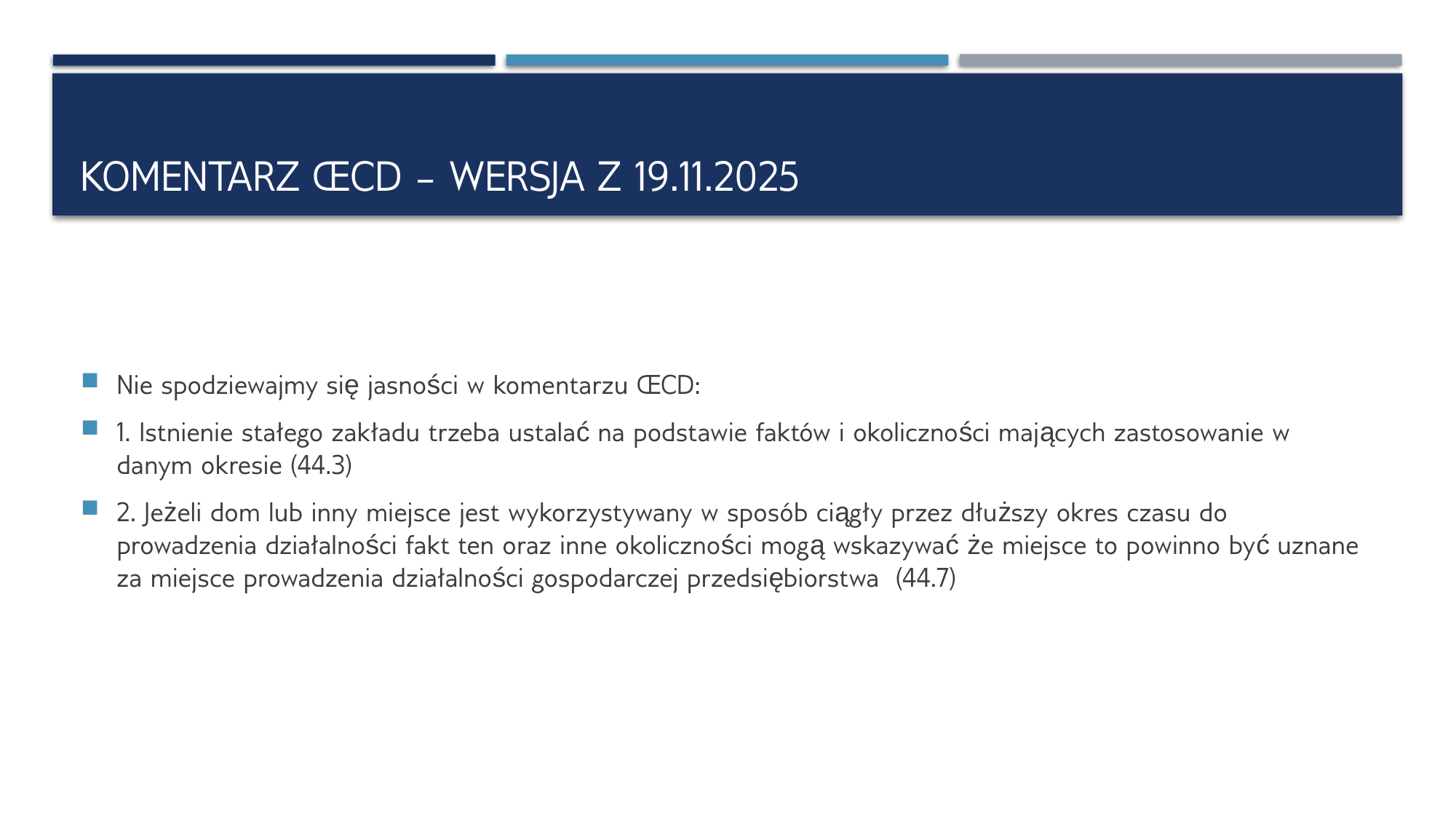

# Komentarz OECD – wersja z 19.11.2025
Nie spodziewajmy się jasności w komentarzu OECD:
1. Istnienie stałego zakładu trzeba ustalać na podstawie faktów i okoliczności mających zastosowanie w danym okresie (44.3)
2. Jeżeli dom lub inny miejsce jest wykorzystywany w sposób ciągły przez dłuższy okres czasu do prowadzenia działalności fakt ten oraz inne okoliczności mogą wskazywać że miejsce to powinno być uznane za miejsce prowadzenia działalności gospodarczej przedsiębiorstwa  (44.7)